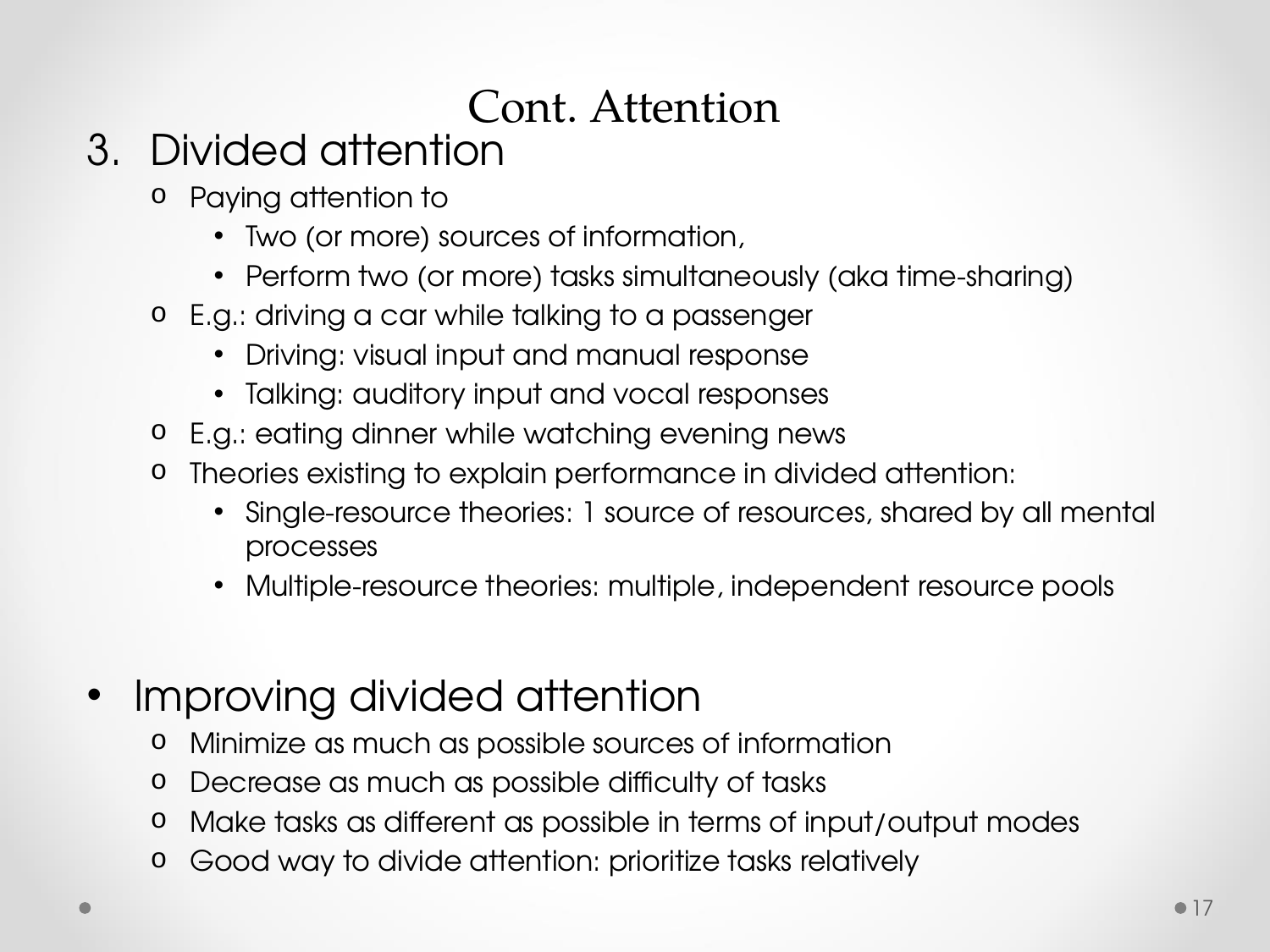

# Cont. Attention

Divided attention
Paying attention to
Two (or more) sources of information,
Perform two (or more) tasks simultaneously (aka time-sharing)
E.g.: driving a car while talking to a passenger
Driving: visual input and manual response
Talking: auditory input and vocal responses
E.g.: eating dinner while watching evening news
Theories existing to explain performance in divided attention:
Single-resource theories: 1 source of resources, shared by all mental processes
Multiple-resource theories: multiple, independent resource pools

Improving divided attention
Minimize as much as possible sources of information
Decrease as much as possible difficulty of tasks
Make tasks as different as possible in terms of input/output modes
Good way to divide attention: prioritize tasks relatively

17